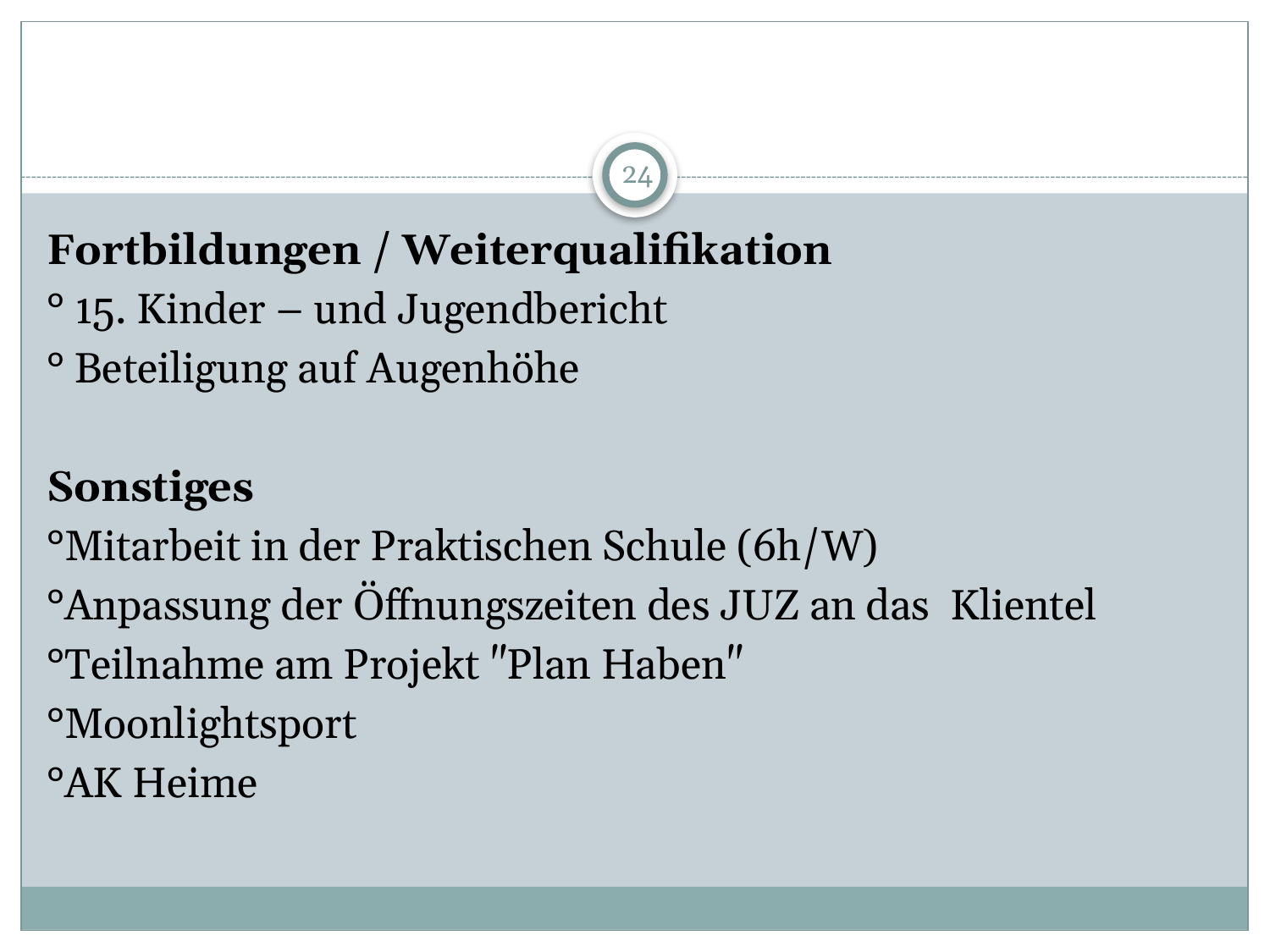

24
Fortbildungen / Weiterqualifikation
° 15. Kinder – und Jugendbericht
° Beteiligung auf Augenhöhe

Sonstiges
°Mitarbeit in der Praktischen Schule (6h/W)
°Anpassung der Öffnungszeiten des JUZ an das  Klientel
°Teilnahme am Projekt "Plan Haben"
°Moonlightsport
°AK Heime